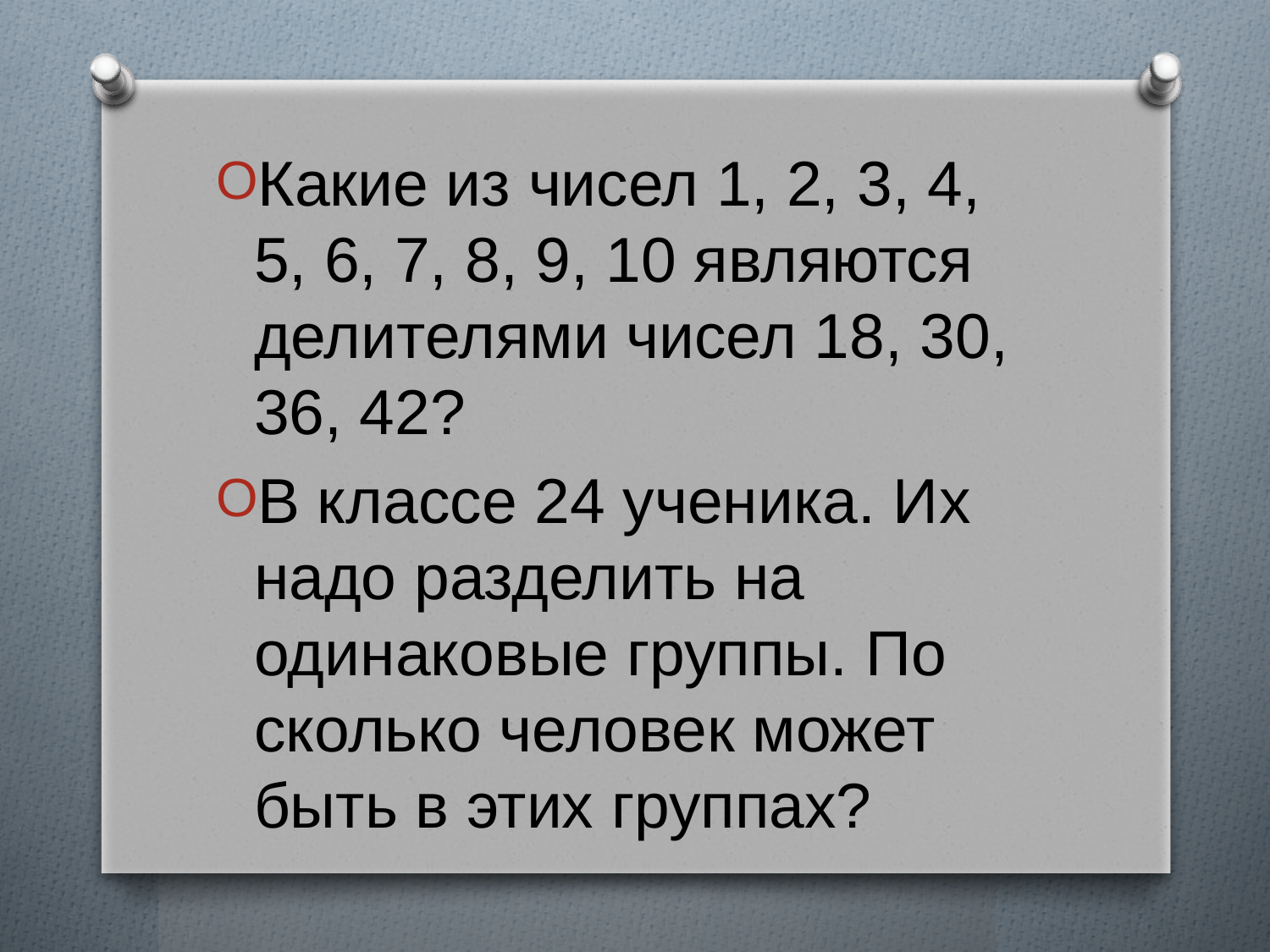

Какие из чисел 1, 2, 3, 4, 5, 6, 7, 8, 9, 10 являются делителями чисел 18, 30, 36, 42?
В классе 24 ученика. Их надо разделить на одинаковые группы. По сколько человек может быть в этих группах?